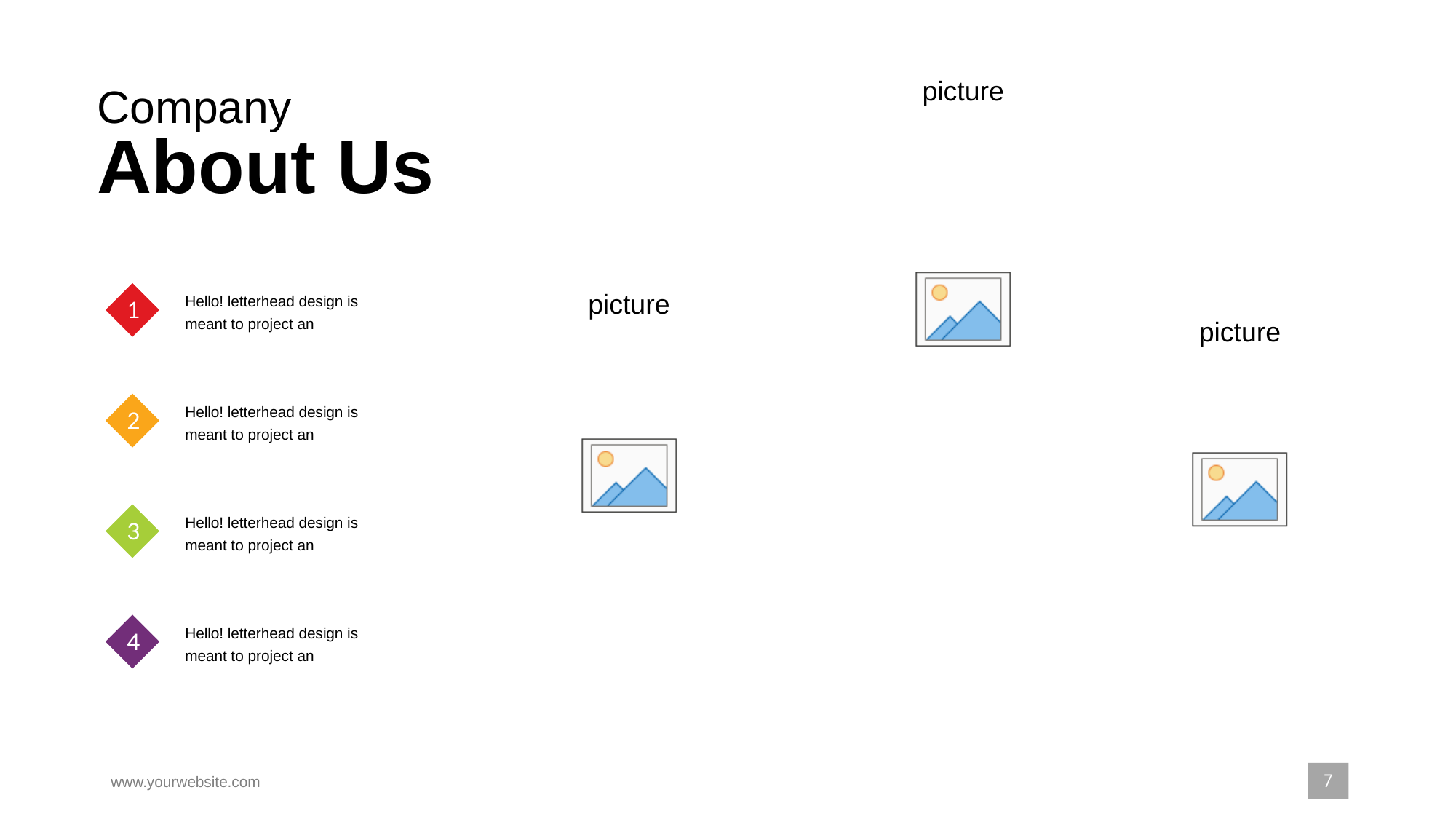

Company
About Us

Hello! letterhead design is meant to project an
1

Hello! letterhead design is meant to project an
2

Hello! letterhead design is meant to project an
3

Hello! letterhead design is meant to project an
4

7
www.yourwebsite.com